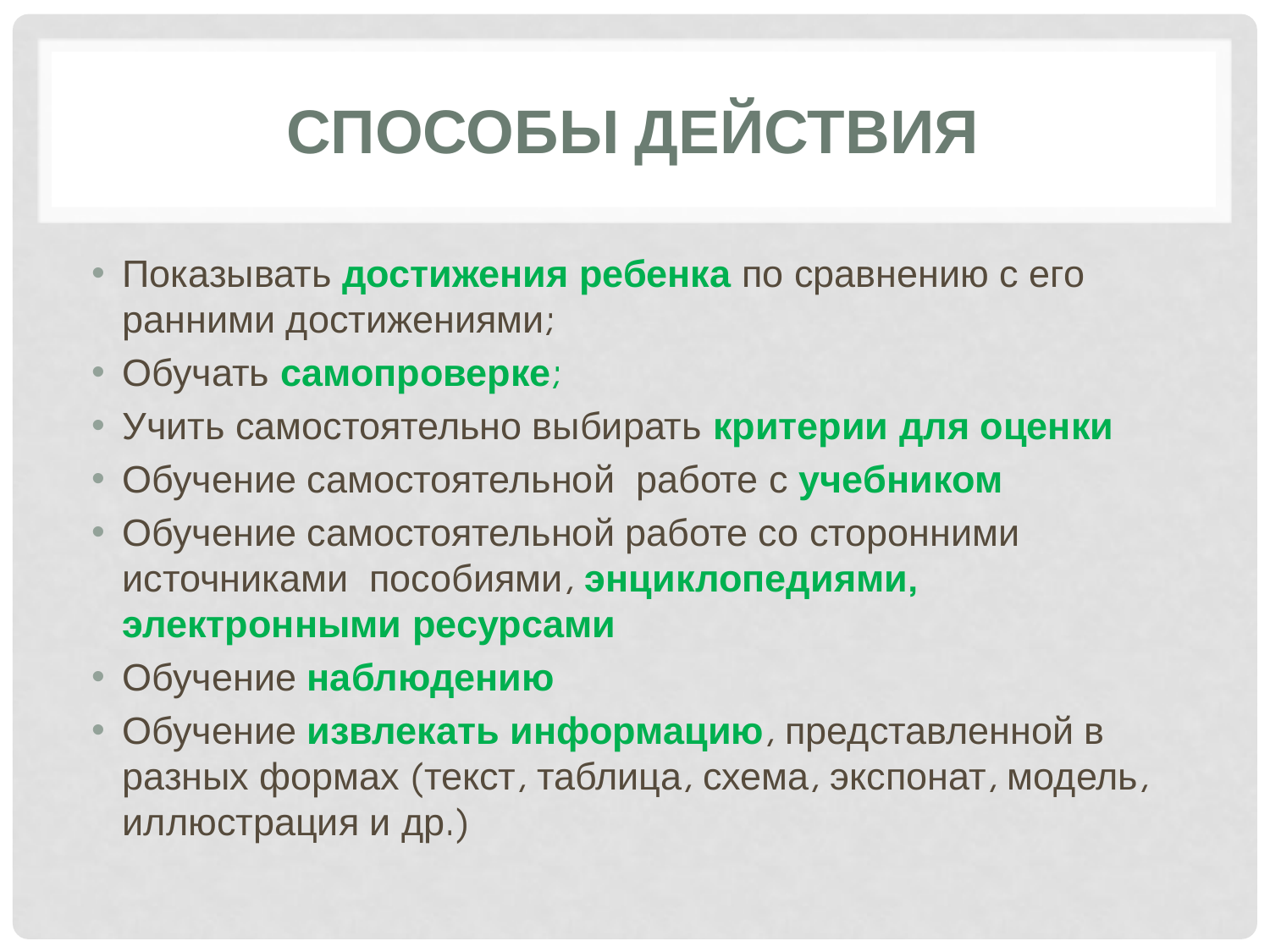

# Способы действия
Показывать достижения ребенка по сравнению с его ранними достижениями;
Обучать самопроверке;
Учить самостоятельно выбирать критерии для оценки
Обучение самостоятельной  работе с учебником
Обучение самостоятельной работе со сторонними источниками  пособиями, энциклопедиями, электронными ресурсами
Обучение наблюдению
Обучение извлекать информацию, представленной в разных формах (текст, таблица, схема, экспонат, модель, иллюстрация и др.)